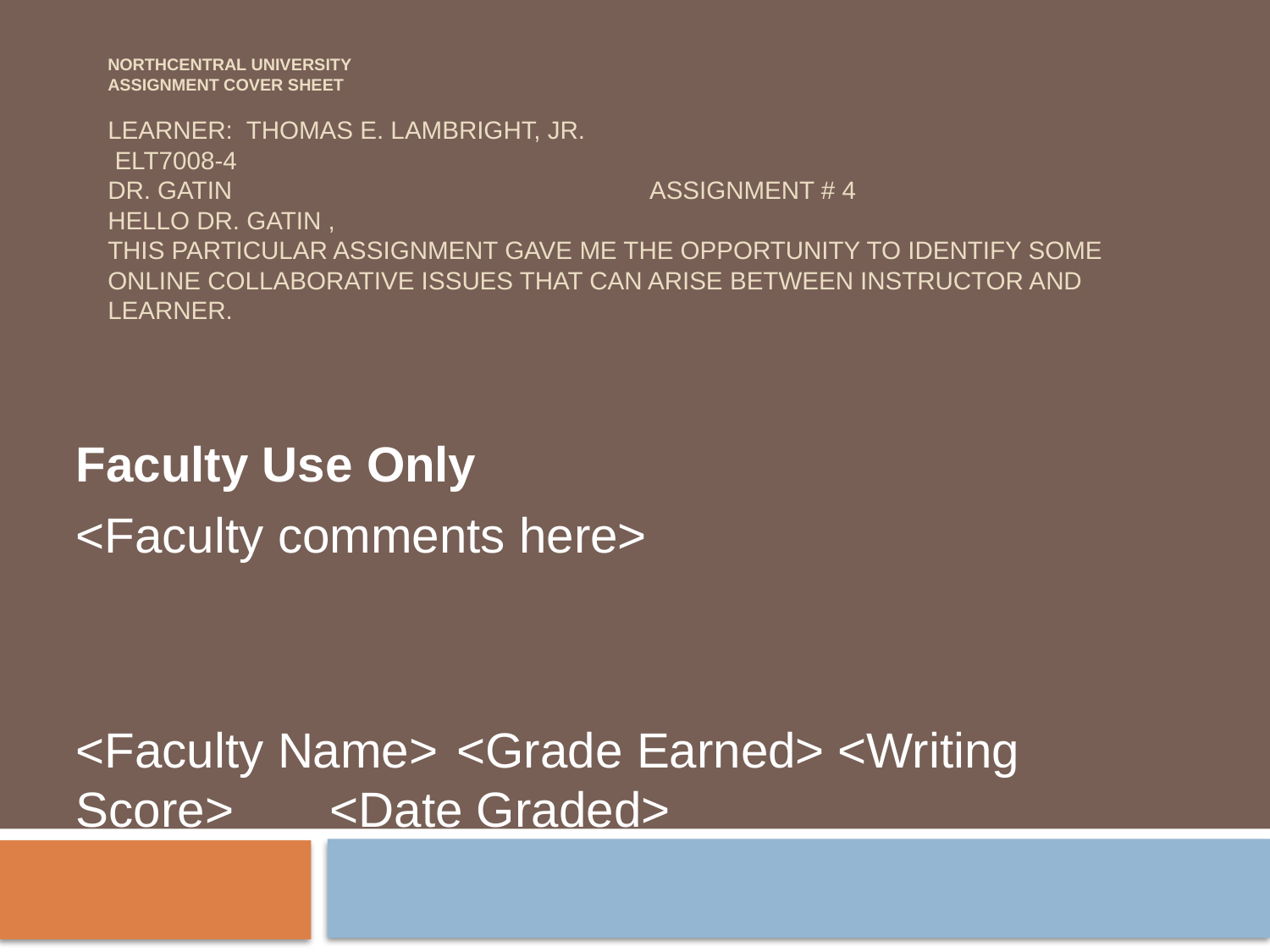

# NORTHCENTRAL UNIVERSITY ASSIGNMENT COVER SHEET   Learner:  Thomas E. Lambright, Jr.  ELT7008-4 Dr. Gatin                                                            Assignment # 4 Hello Dr. Gatin , This particular assignment gave me the opportunity to identify some online collaborative issues that can arise between instructor and learner.
Faculty Use Only
<Faculty comments here>

<Faculty Name>	<Grade Earned>	<Writing Score>	<Date Graded>